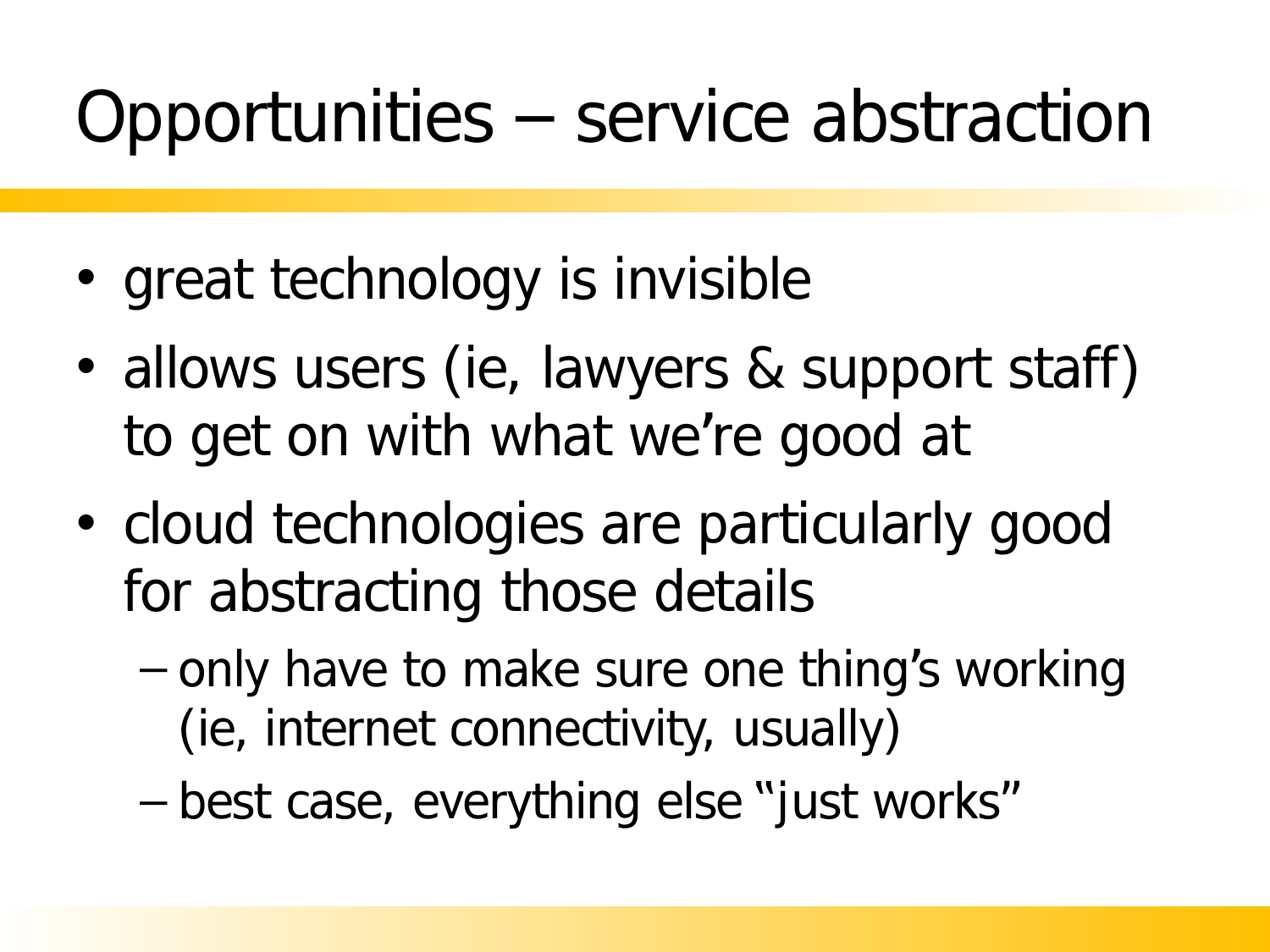

# Opportunities – service abstraction
great technology is invisible
allows users (ie, lawyers & support staff) to get on with what we’re good at
cloud technologies are particularly good for abstracting those details
only have to make sure one thing’s working (ie, internet connectivity, usually)
best case, everything else “just works”